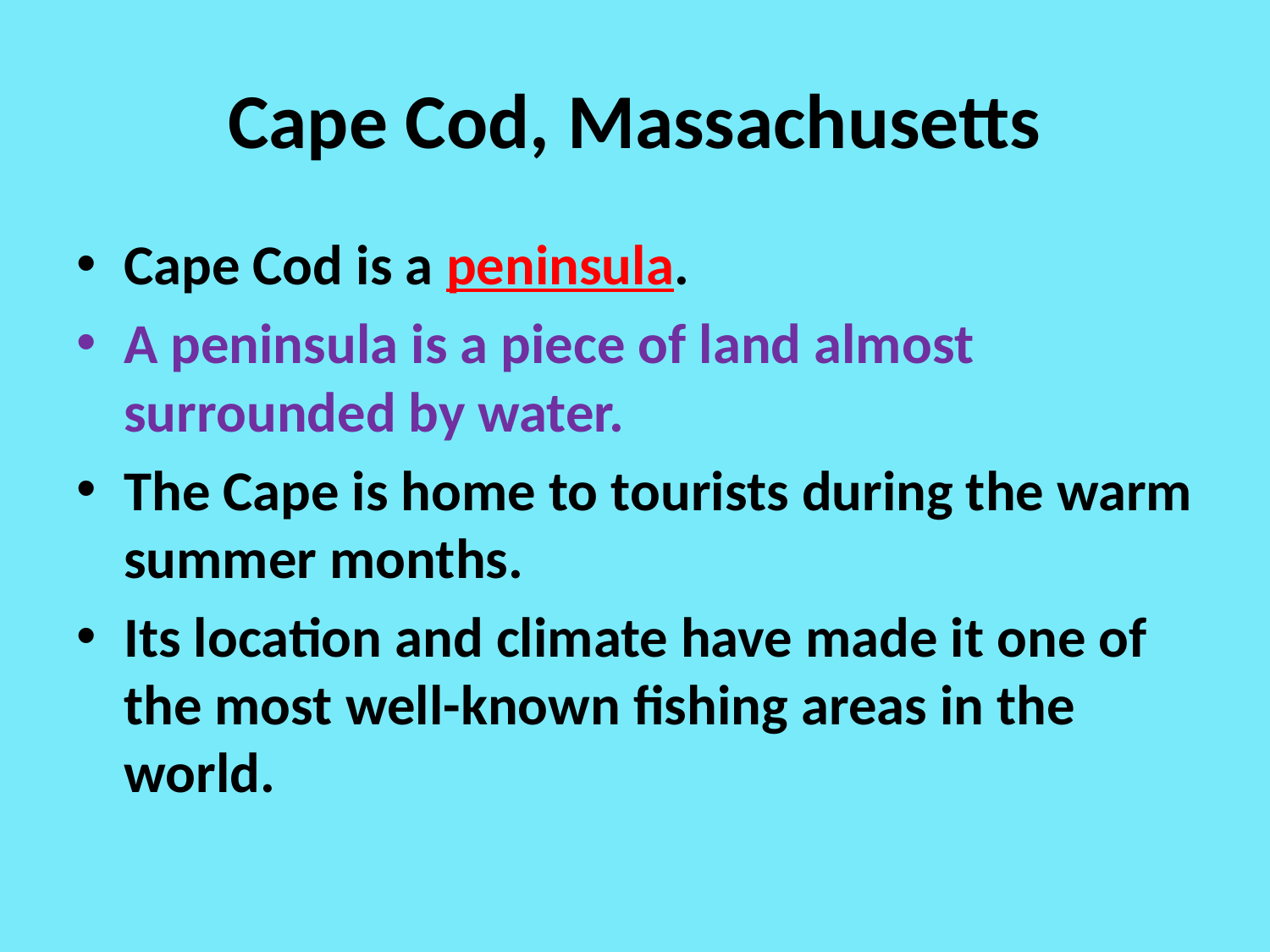

# Cape Cod, Massachusetts
Cape Cod is a peninsula.
A peninsula is a piece of land almost surrounded by water.
The Cape is home to tourists during the warm summer months.
Its location and climate have made it one of the most well-known fishing areas in the world.